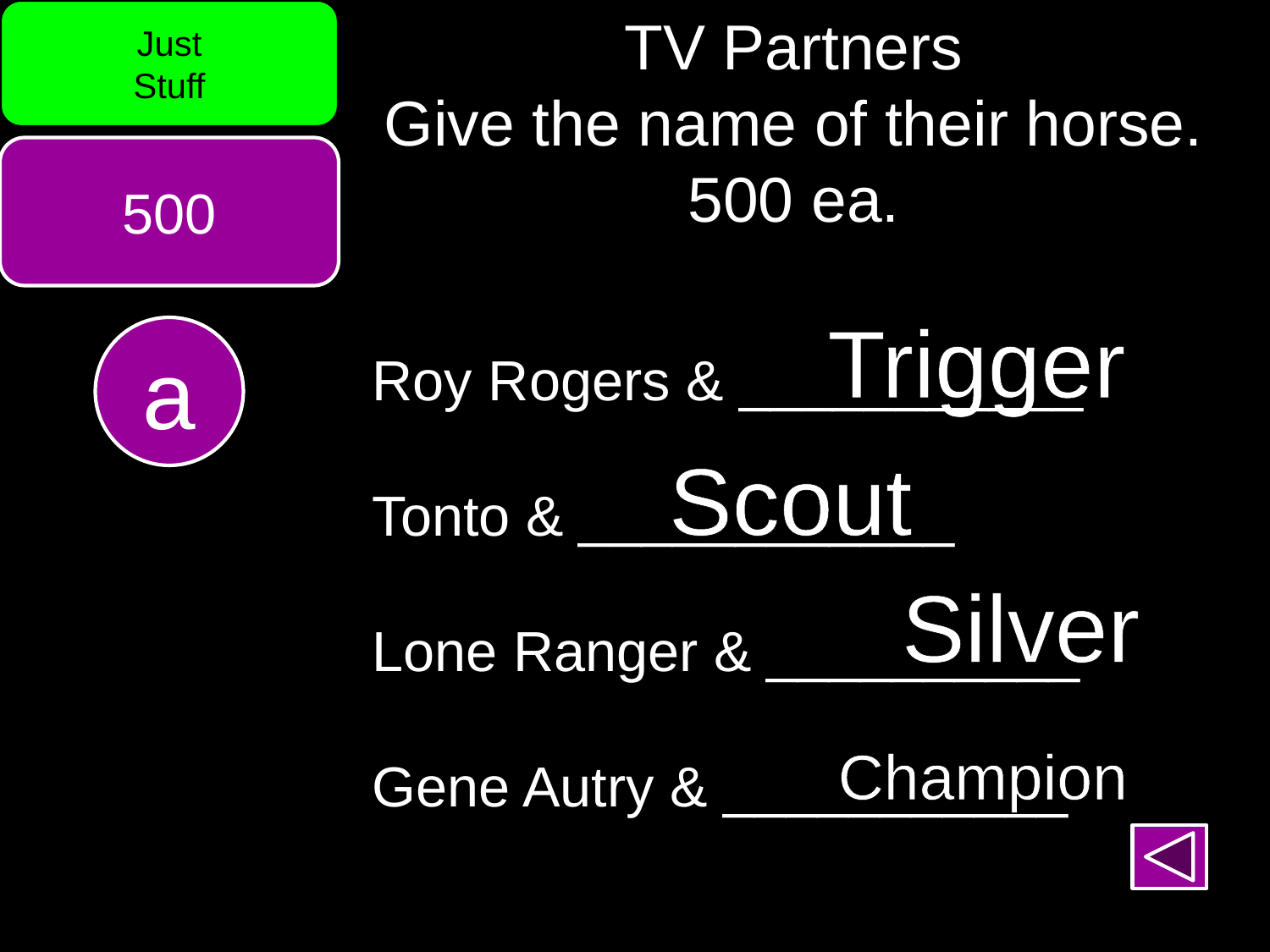

Just
Stuff
TV Partners
Give the name of their horse. 500 ea.
500
Trigger
a
Roy Rogers & ___________

Tonto & ____________

Lone Ranger & __________

Gene Autry & ___________

Scout
Silver
Champion